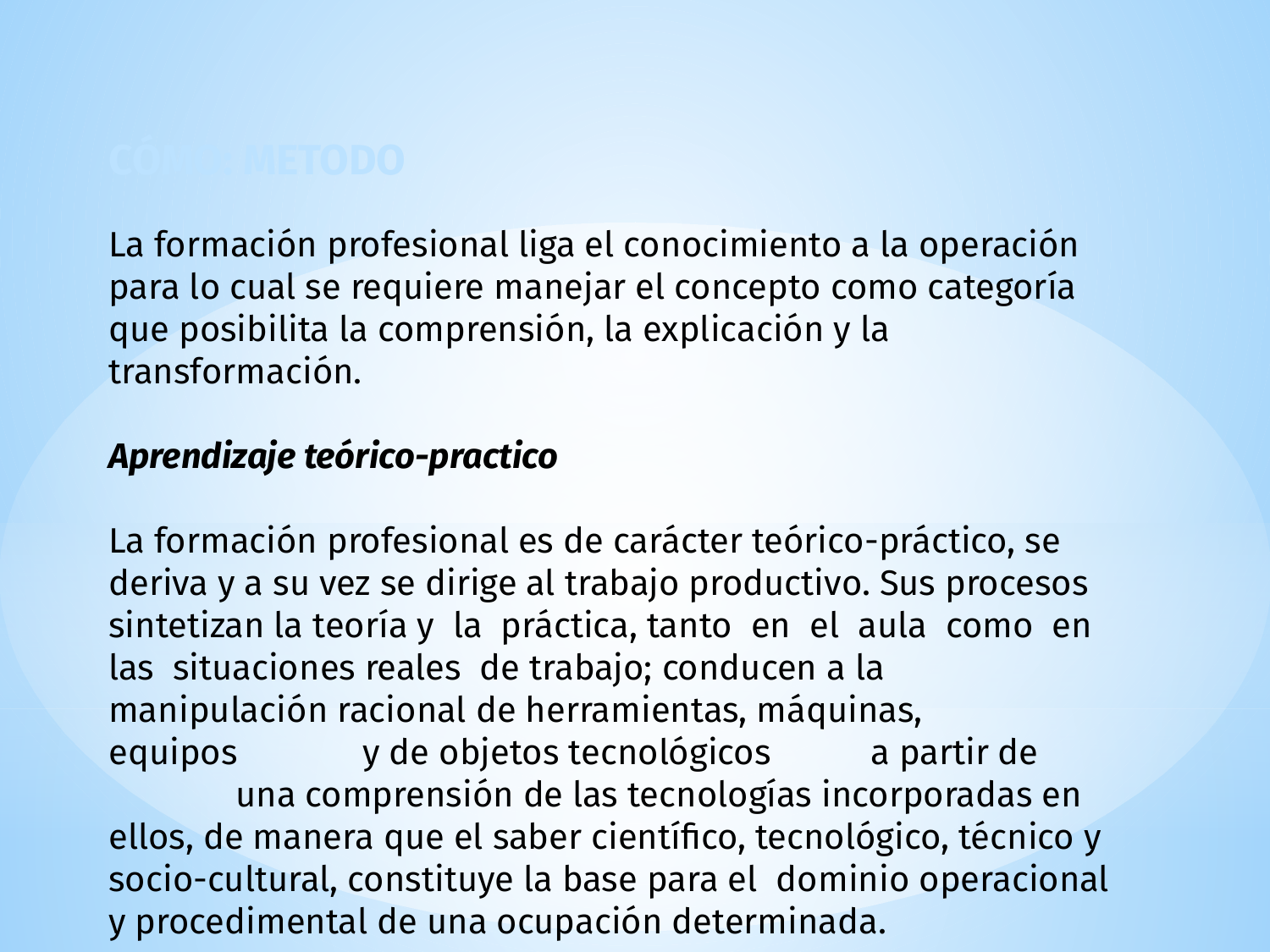

CÓMO: METODO

La formación profesional liga el conocimiento a la operación para lo cual se requiere manejar el concepto como categoría que posibilita la comprensión, la explicación y la transformación.

Aprendizaje teórico-practico

La formación profesional es de carácter teórico-práctico, se deriva y a su vez se dirige al trabajo productivo. Sus procesos sintetizan la teoría y  la  práctica, tanto  en  el  aula  como  en  las  situaciones reales  de trabajo; conducen a la manipulación racional de herramientas, máquinas,	equipos	y de objetos tecnológicos	a partir	de	una comprensión de las tecnologías incorporadas en ellos, de manera que el saber científico, tecnológico, técnico y socio-cultural, constituye la base para el  dominio operacional y procedimental de una ocupación determinada.